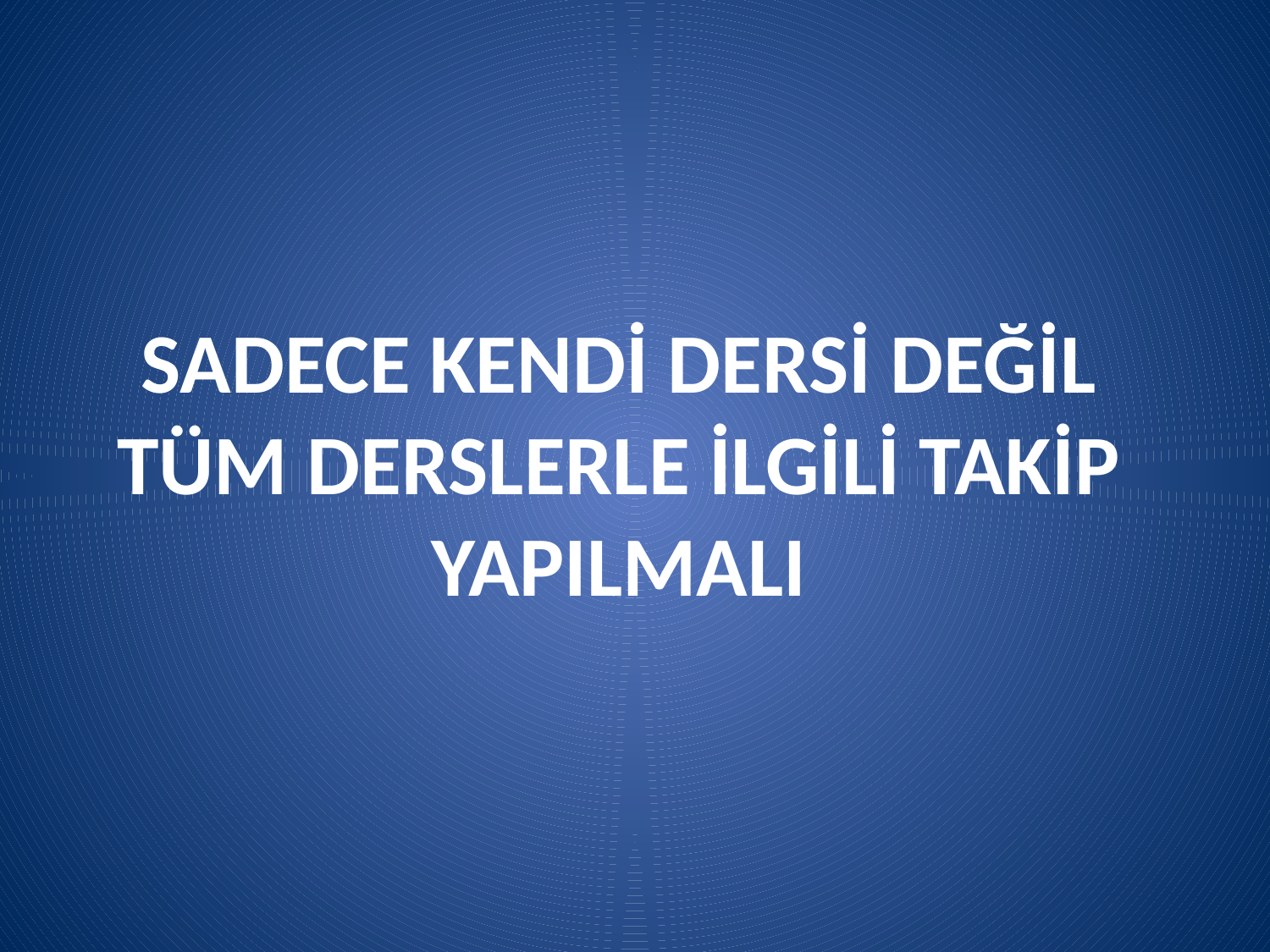

# SADECE KENDİ DERSİ DEĞİL TÜM DERSLERLE İLGİLİ TAKİP YAPILMALI